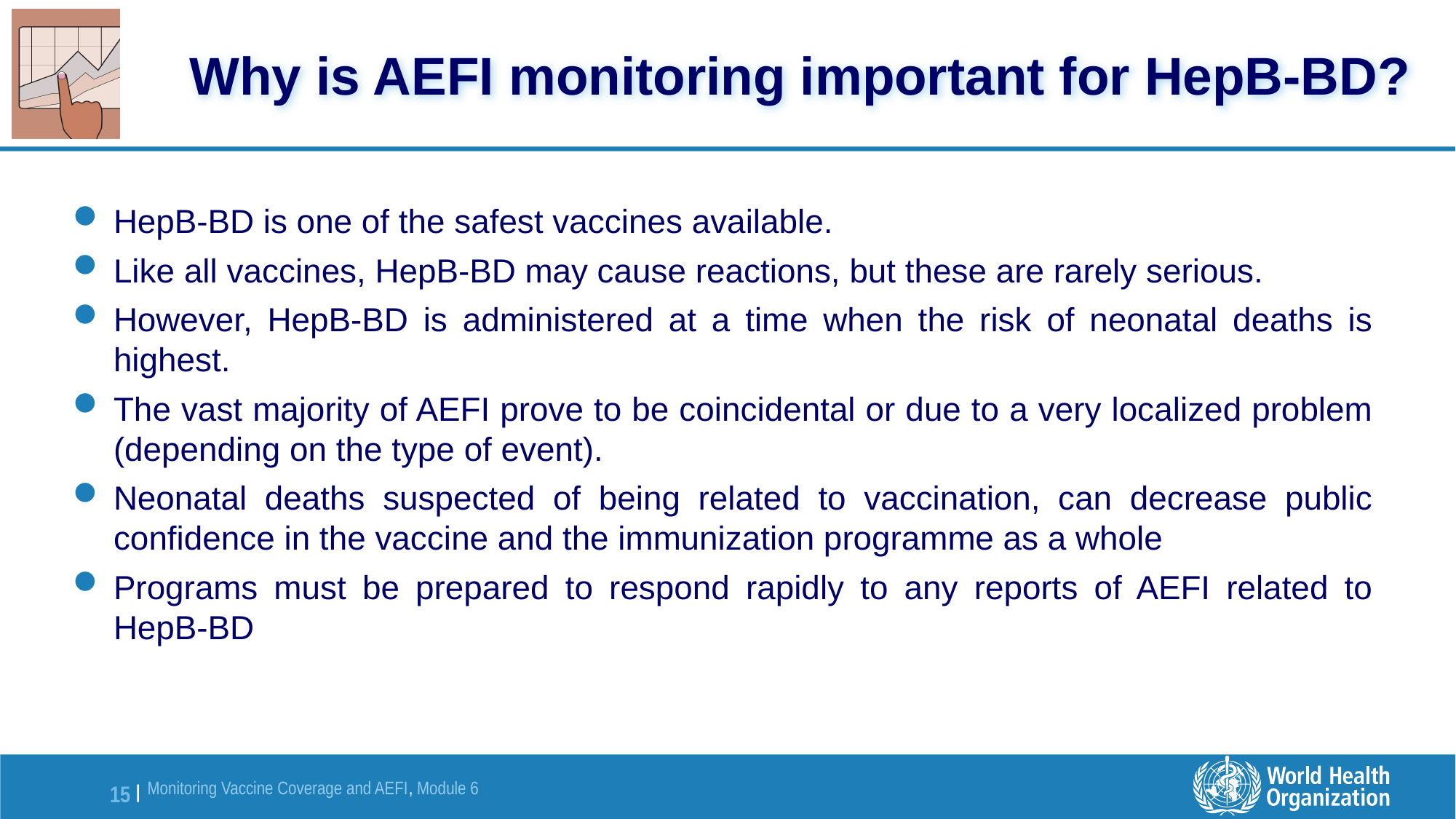

# Why is AEFI monitoring important for HepB-BD?
HepB-BD is one of the safest vaccines available.
Like all vaccines, HepB-BD may cause reactions, but these are rarely serious.
However, HepB-BD is administered at a time when the risk of neonatal deaths is highest.
The vast majority of AEFI prove to be coincidental or due to a very localized problem (depending on the type of event).
Neonatal deaths suspected of being related to vaccination, can decrease public confidence in the vaccine and the immunization programme as a whole
Programs must be prepared to respond rapidly to any reports of AEFI related to HepB-BD